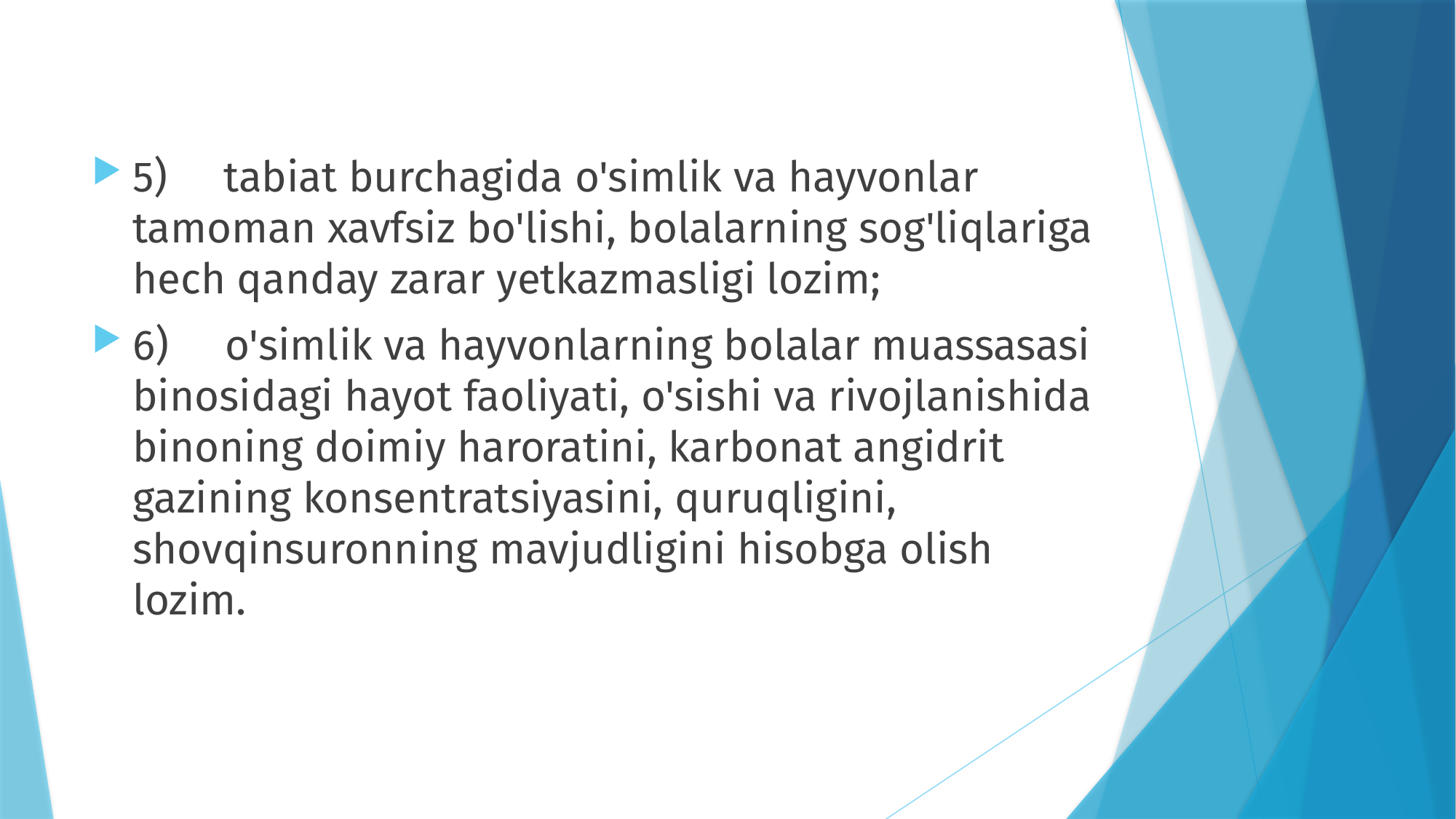

5)     tabiat burchagida o'simlik va hayvonlar tamoman xavfsiz bo'lishi, bolalarning sog'liqlariga hech qanday zarar yetkazmasligi lozim;
6)     o'simlik va hayvonlarning bolalar muassasasi binosidagi hayot faoliyati, o'sishi va rivojlanishida binoning doimiy haroratini, karbonat angidrit gazining konsentratsiyasini, quruqligini, shovqinsuronning mavjudligini hisobga olish lozim.